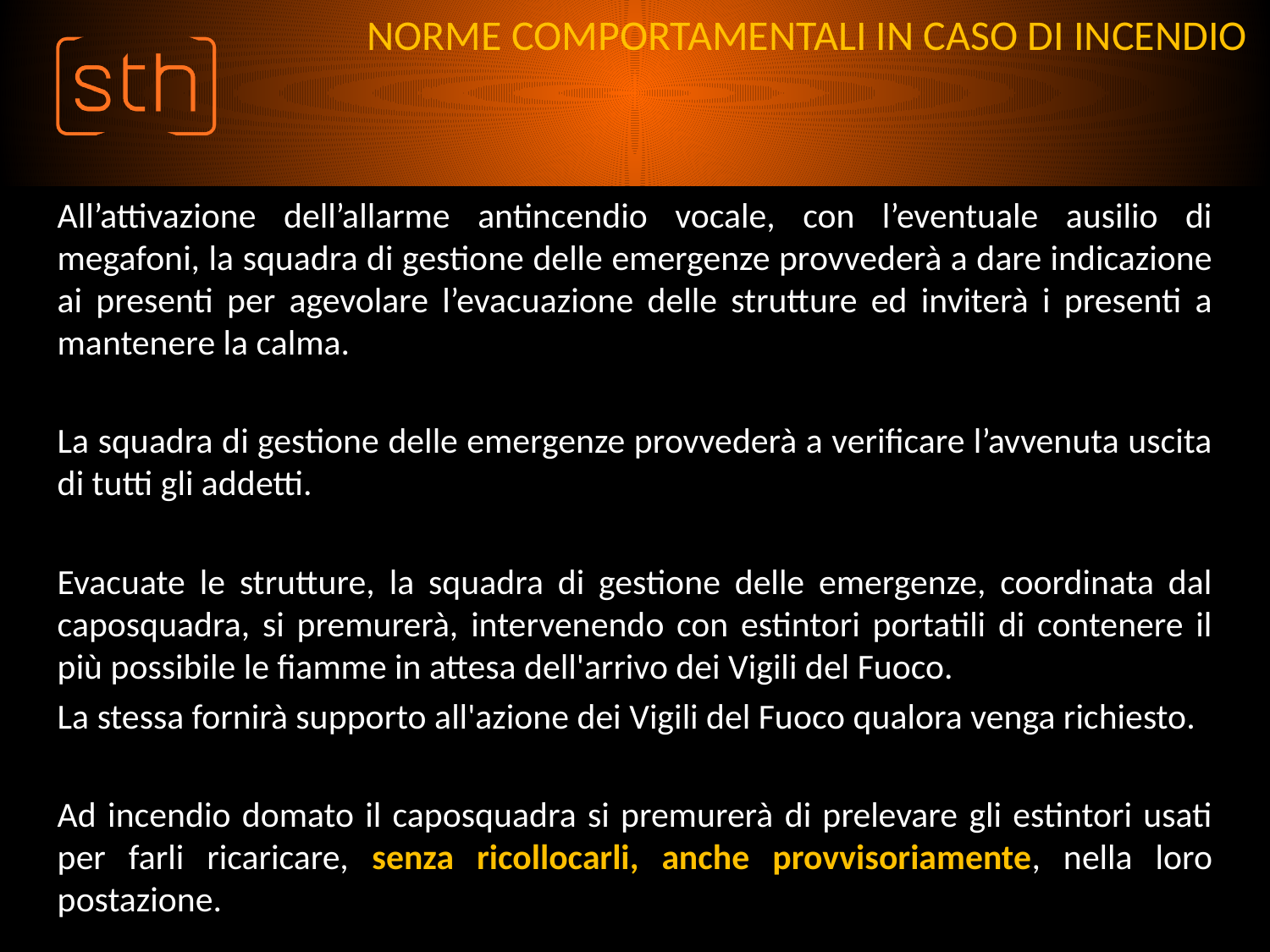

# NORME COMPORTAMENTALI IN CASO DI INCENDIO
All’attivazione dell’allarme antincendio vocale, con l’eventuale ausilio di megafoni, la squadra di gestione delle emergenze provvederà a dare indicazione ai presenti per agevolare l’evacuazione delle strutture ed inviterà i presenti a mantenere la calma.

La squadra di gestione delle emergenze provvederà a verificare l’avvenuta uscita di tutti gli addetti.

Evacuate le strutture, la squadra di gestione delle emergenze, coordinata dal caposquadra, si premurerà, intervenendo con estintori portatili di contenere il più possibile le fiamme in attesa dell'arrivo dei Vigili del Fuoco.
La stessa fornirà supporto all'azione dei Vigili del Fuoco qualora venga richiesto.

Ad incendio domato il caposquadra si premurerà di prelevare gli estintori usati per farli ricaricare, senza ricollocarli, anche provvisoriamente, nella loro postazione.